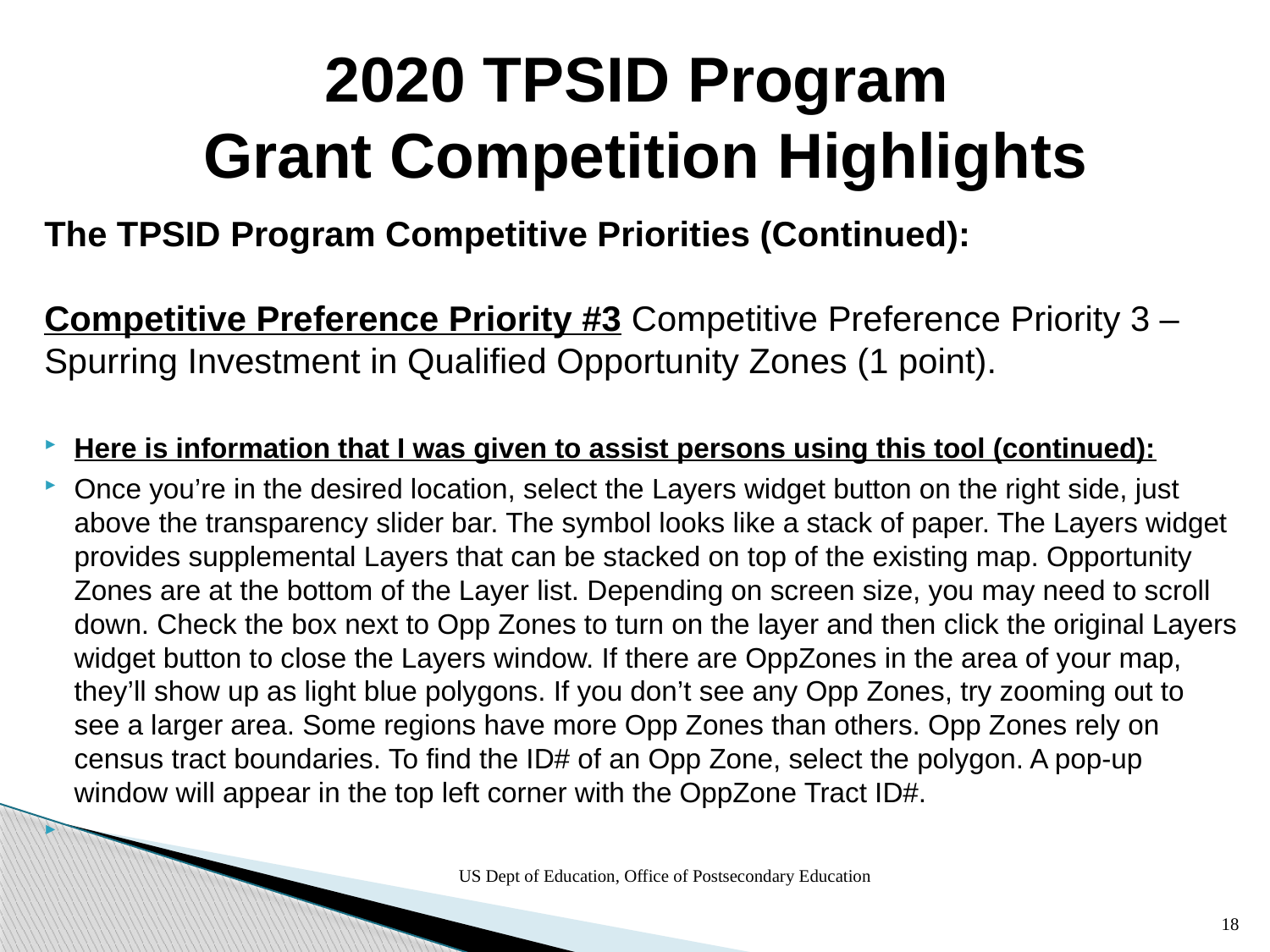

2020 TPSID Program
Grant Competition Highlights
The TPSID Program Competitive Priorities (Continued):

Competitive Preference Priority #3 Competitive Preference Priority 3 – Spurring Investment in Qualified Opportunity Zones (1 point).

Here is information that I was given to assist persons using this tool (continued):
Once you’re in the desired location, select the Layers widget button on the right side, just above the transparency slider bar. The symbol looks like a stack of paper. The Layers widget provides supplemental Layers that can be stacked on top of the existing map. Opportunity Zones are at the bottom of the Layer list. Depending on screen size, you may need to scroll down. Check the box next to Opp Zones to turn on the layer and then click the original Layers widget button to close the Layers window. If there are OppZones in the area of your map, they’ll show up as light blue polygons. If you don’t see any Opp Zones, try zooming out to see a larger area. Some regions have more Opp Zones than others. Opp Zones rely on census tract boundaries. To find the ID# of an Opp Zone, select the polygon. A pop-up window will appear in the top left corner with the OppZone Tract ID#.

US Dept of Education, Office of Postsecondary Education
18